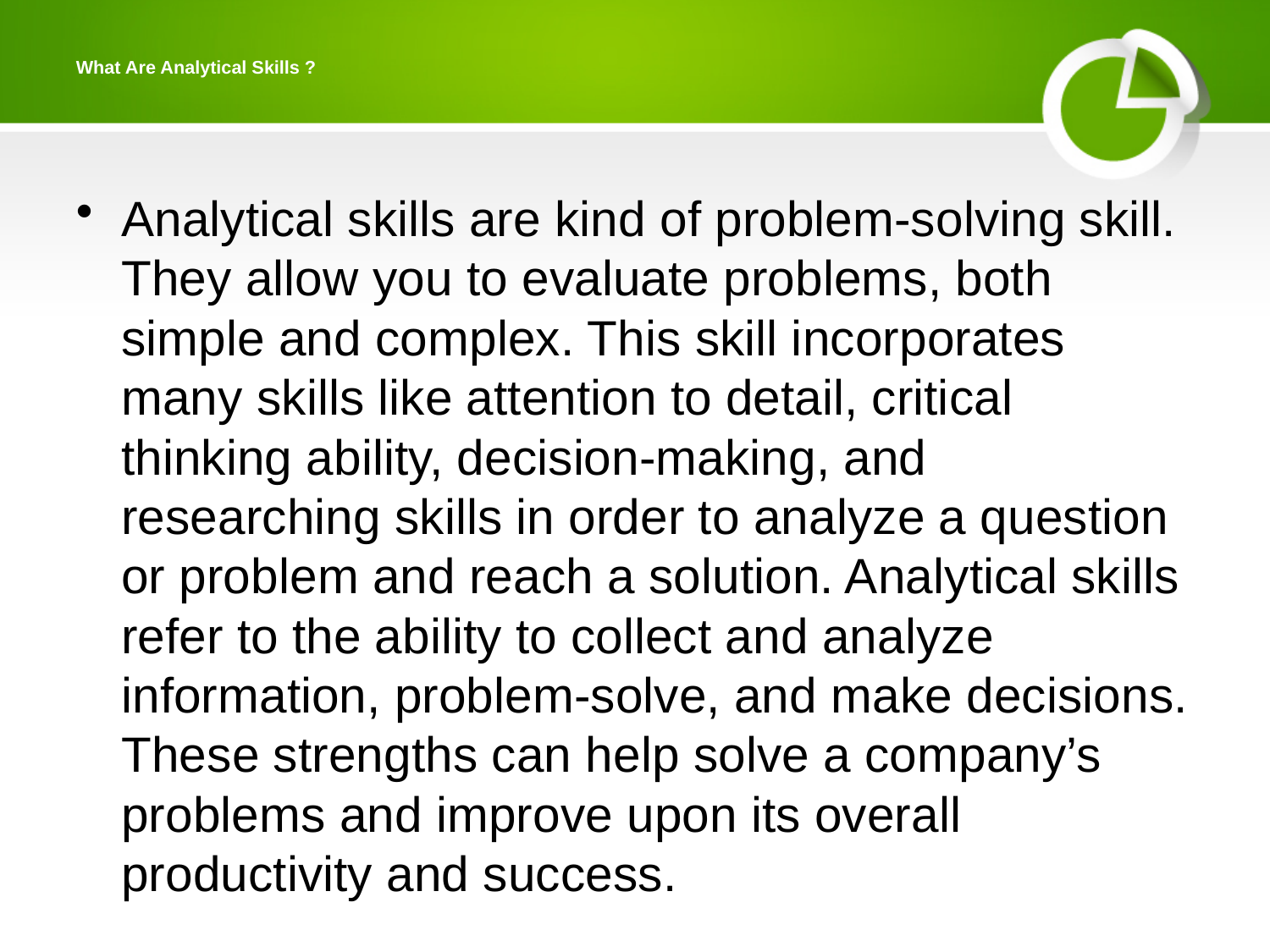

# What Are Analytical Skills ?
Analytical skills are kind of problem-solving skill. They allow you to evaluate problems, both simple and complex. This skill incorporates many skills like attention to detail, critical thinking ability, decision-making, and researching skills in order to analyze a question or problem and reach a solution. Analytical skills refer to the ability to collect and analyze information, problem-solve, and make decisions. These strengths can help solve a company’s problems and improve upon its overall productivity and success.